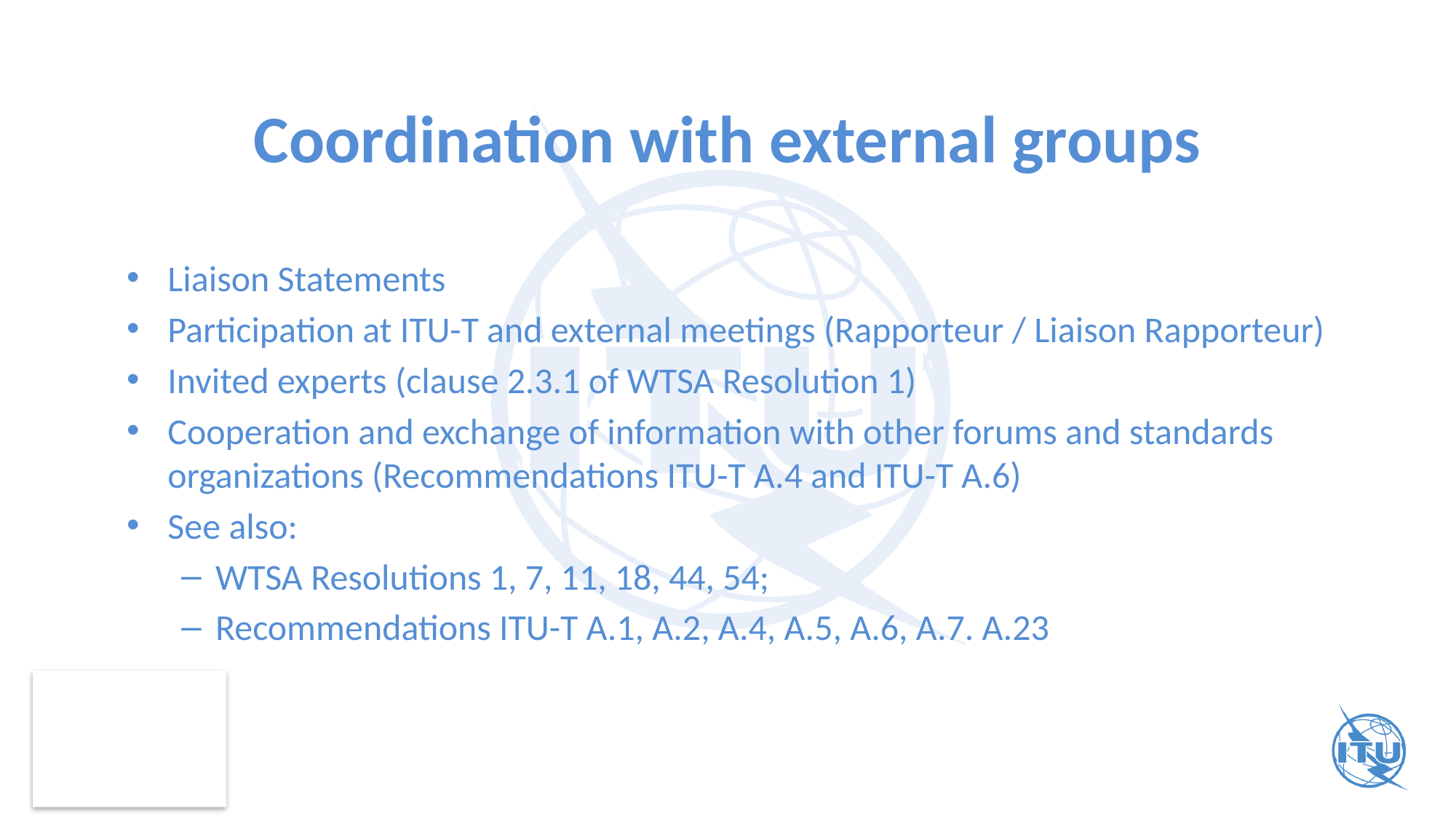

# Coordination with external groups
Liaison Statements
Participation at ITU-T and external meetings (Rapporteur / Liaison Rapporteur)
Invited experts (clause 2.3.1 of WTSA Resolution 1)
Cooperation and exchange of information with other forums and standards organizations (Recommendations ITU-T A.4 and ITU-T A.6)
See also:
WTSA Resolutions 1, 7, 11, 18, 44, 54;
Recommendations ITU-T A.1, A.2, A.4, A.5, A.6, A.7. A.23